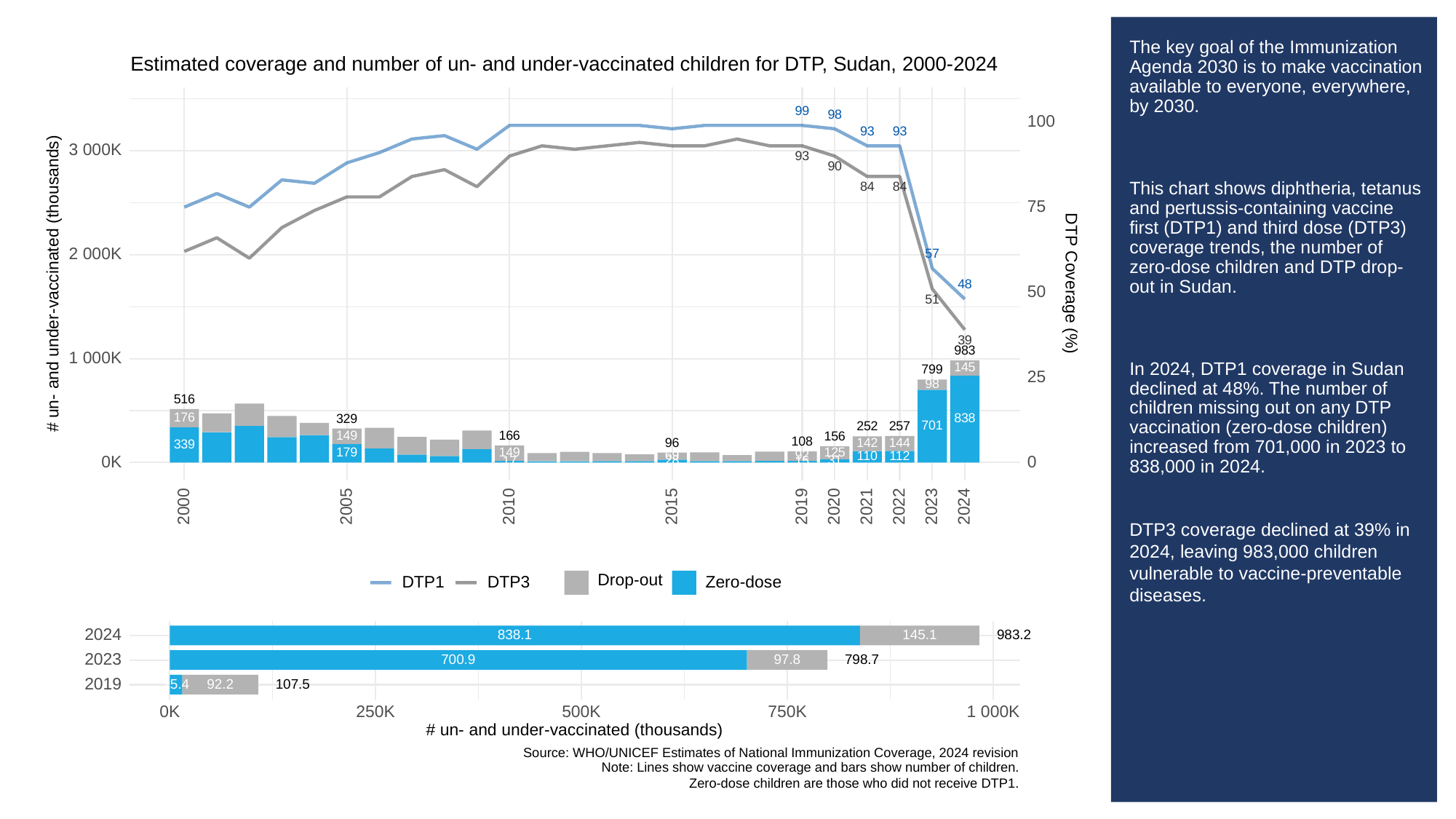

# The key goal of the Immunization Agenda 2030 is to make vaccination available to everyone, everywhere, by 2030.

This chart shows diphtheria, tetanus and pertussis-containing vaccine first (DTP1) and third dose (DTP3) coverage trends, the number of zero-dose children and DTP drop-out in Sudan.

In 2024, DTP1 coverage in Sudan declined at 48%. The number of children missing out on any DTP vaccination (zero-dose children) increased from 701,000 in 2023 to 838,000 in 2024.

DTP3 coverage declined at 39% in 2024, leaving 983,000 children vulnerable to vaccine-preventable diseases.

Estimated coverage and number of un- and under-vaccinated children for DTP, Sudan, 2000-2024

99
98
100

93
93

3 000K

93
90
84
84
75

2 000K
57

# un- and under-vaccinated (thousands)
DTP Coverage (%)
48
50
51

39
983
1 000K

145
799
25

98

516

176

838
329

701
257
252

166
149
156

108
96
144
142

339

125
149

179

69
92

110
112

31
28
0K
0
15
17

2023
2000
2005
2010
2015
2019
2020
2021
2022
2024

Drop-out
DTP3
Zero-dose
DTP1

2024
838.1
983.2
145.1

2023
700.9
97.8
798.7

2019
15.4
92.2
107.5

0K
250K
500K
750K
1 000K
# un- and under-vaccinated (thousands)
Source: WHO/UNICEF Estimates of National Immunization Coverage, 2024 revision
Note: Lines show vaccine coverage and bars show number of children.
Zero-dose children are those who did not receive DTP1.